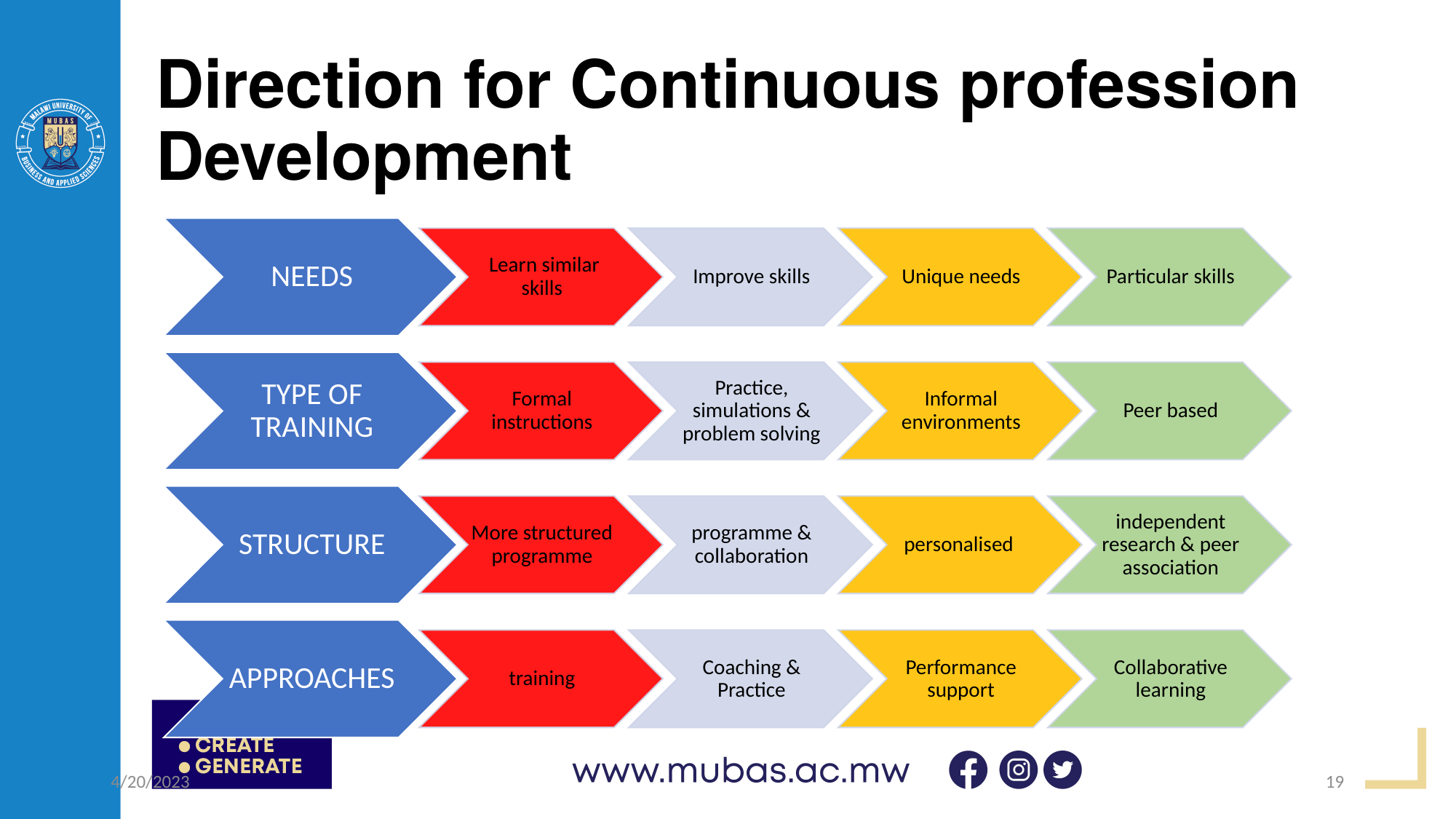

# Direction for Continuous profession Development
NEEDS
 Learn similar skills
Improve skills
Unique needs
Particular skills
TYPE OF TRAINING
Formal instructions
Practice, simulations & problem solving
Informal environments
Peer based
STRUCTURE
More structured programme
programme & collaboration
personalised
independent research & peer association
APPROACHES
training
Coaching & Practice
Performance support
Collaborative learning
4/20/2023
19